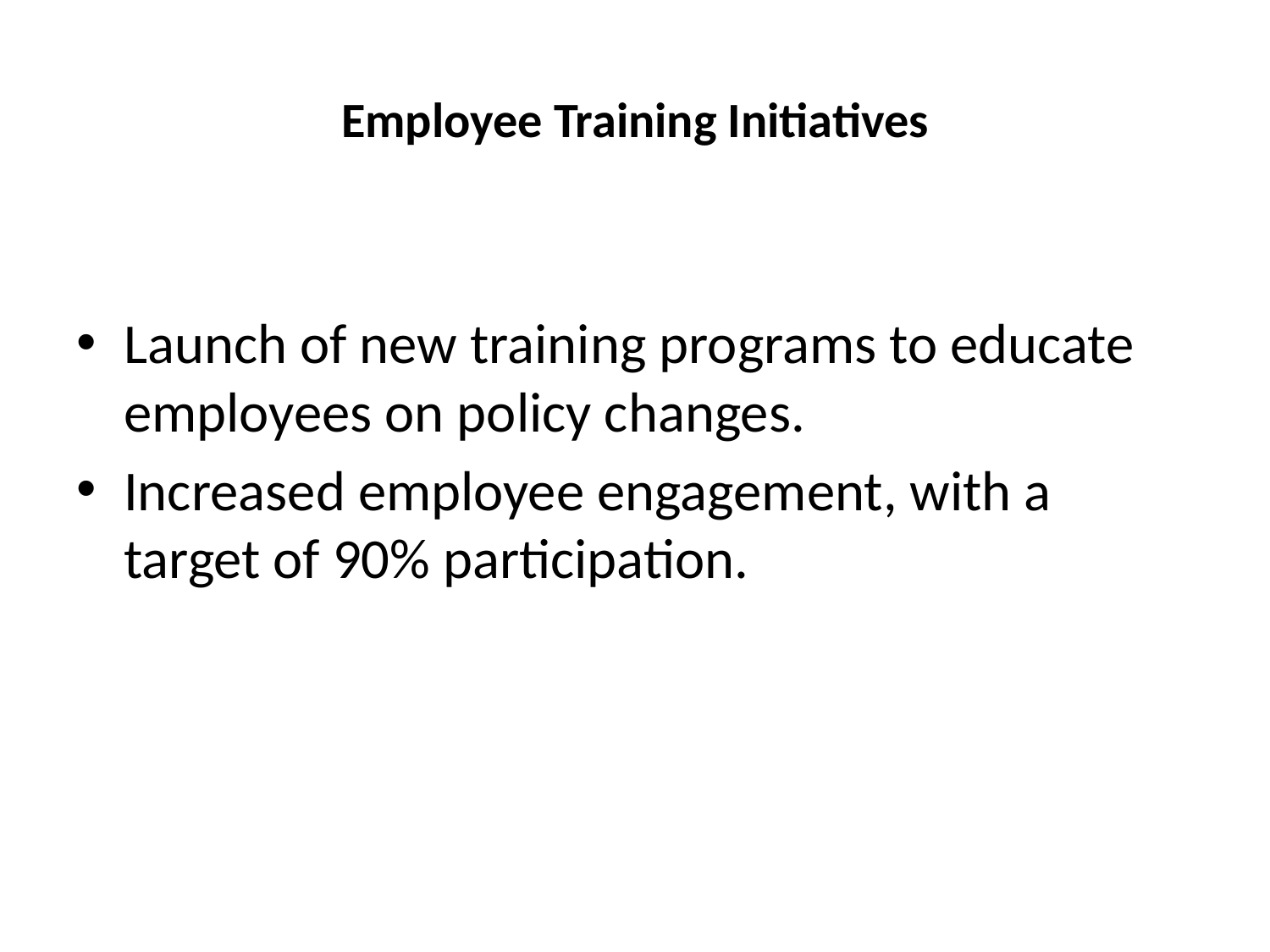

# Employee Training Initiatives

Launch of new training programs to educate employees on policy changes.
Increased employee engagement, with a target of 90% participation.